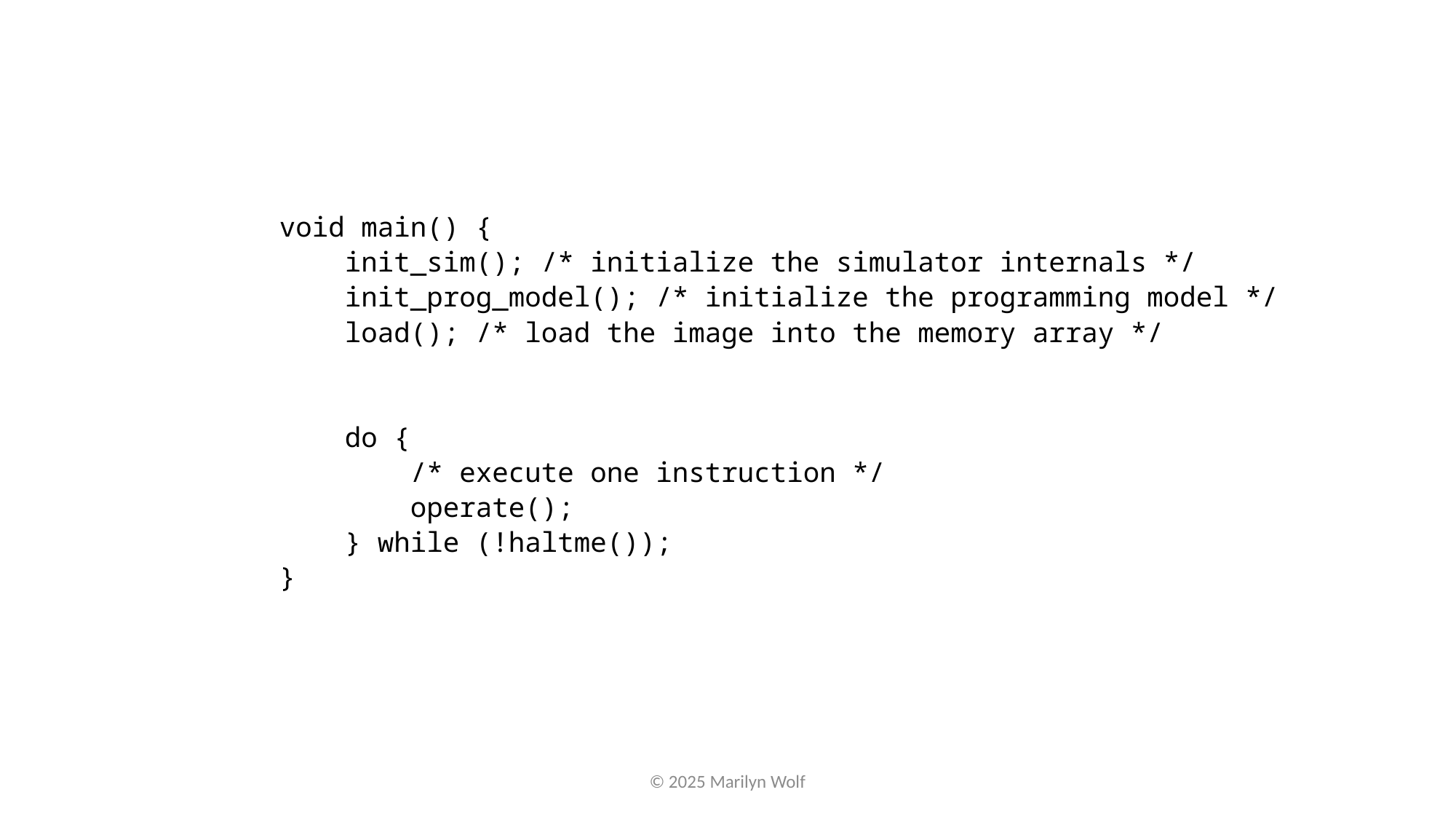

void main() {
    init_sim(); /* initialize the simulator internals */
    init_prog_model(); /* initialize the programming model */
    load(); /* load the image into the memory array */

    do {
        /* execute one instruction */
        operate();
    } while (!haltme());
}
© 2025 Marilyn Wolf